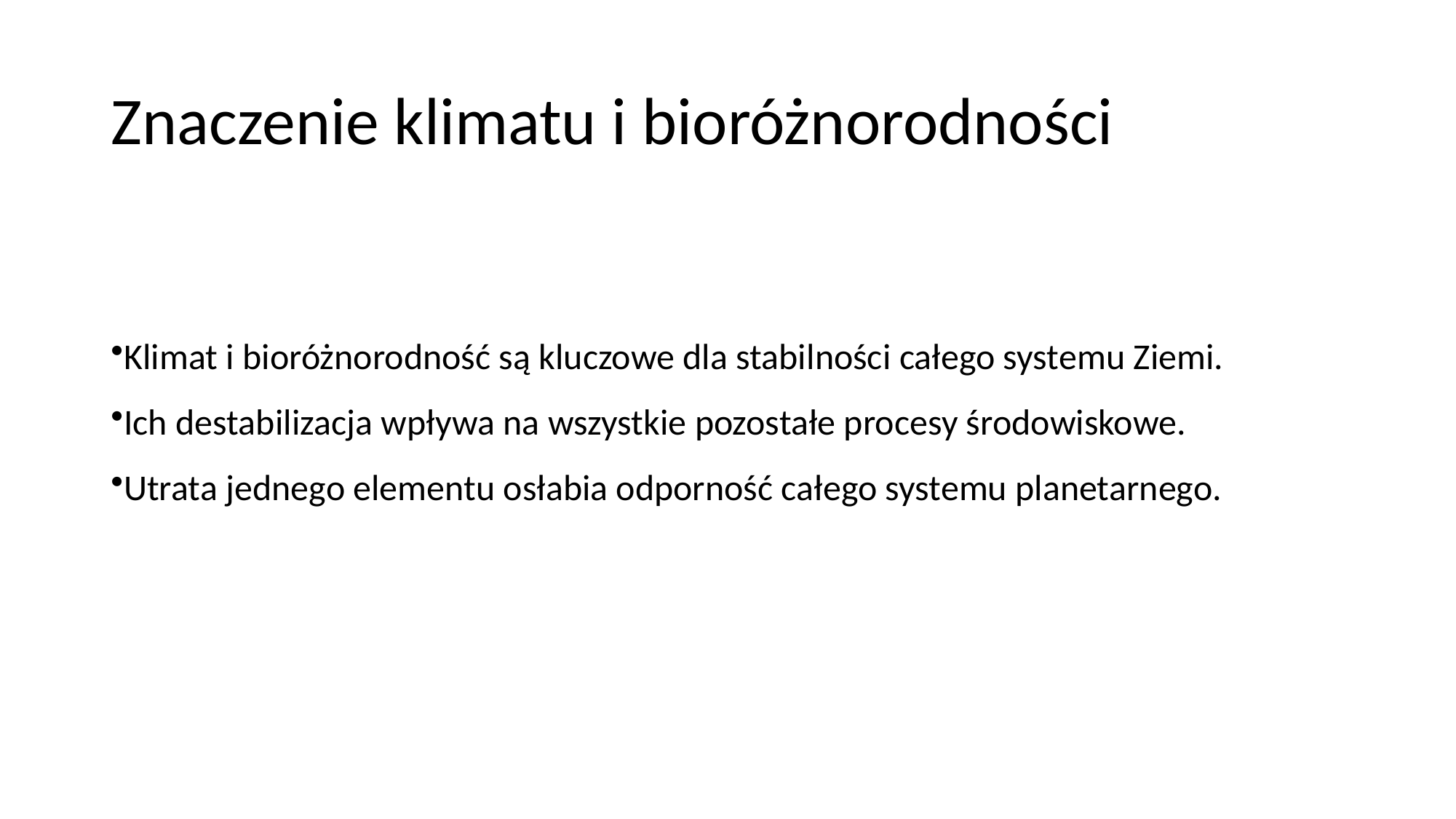

# Znaczenie klimatu i bioróżnorodności
Klimat i bioróżnorodność są kluczowe dla stabilności całego systemu Ziemi.
Ich destabilizacja wpływa na wszystkie pozostałe procesy środowiskowe.
Utrata jednego elementu osłabia odporność całego systemu planetarnego.